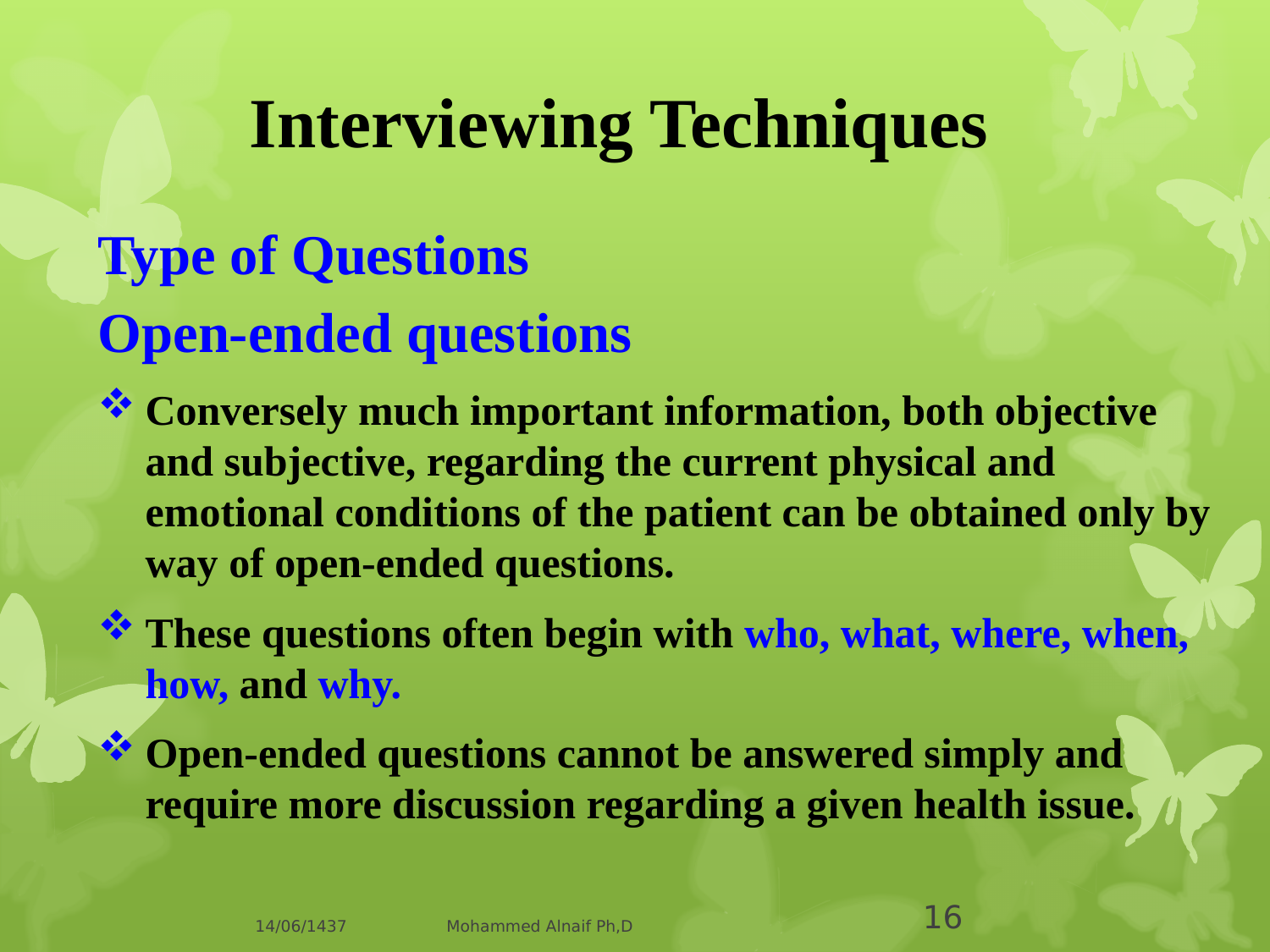

# Interviewing Techniques
Type of Questions
Open-ended questions
Conversely much important information, both objective and subjective, regarding the current physical and emotional conditions of the patient can be obtained only by way of open-ended questions.
These questions often begin with who, what, where, when, how, and why.
Open-ended questions cannot be answered simply and require more discussion regarding a given health issue.
14/06/1437
Mohammed Alnaif Ph,D
16